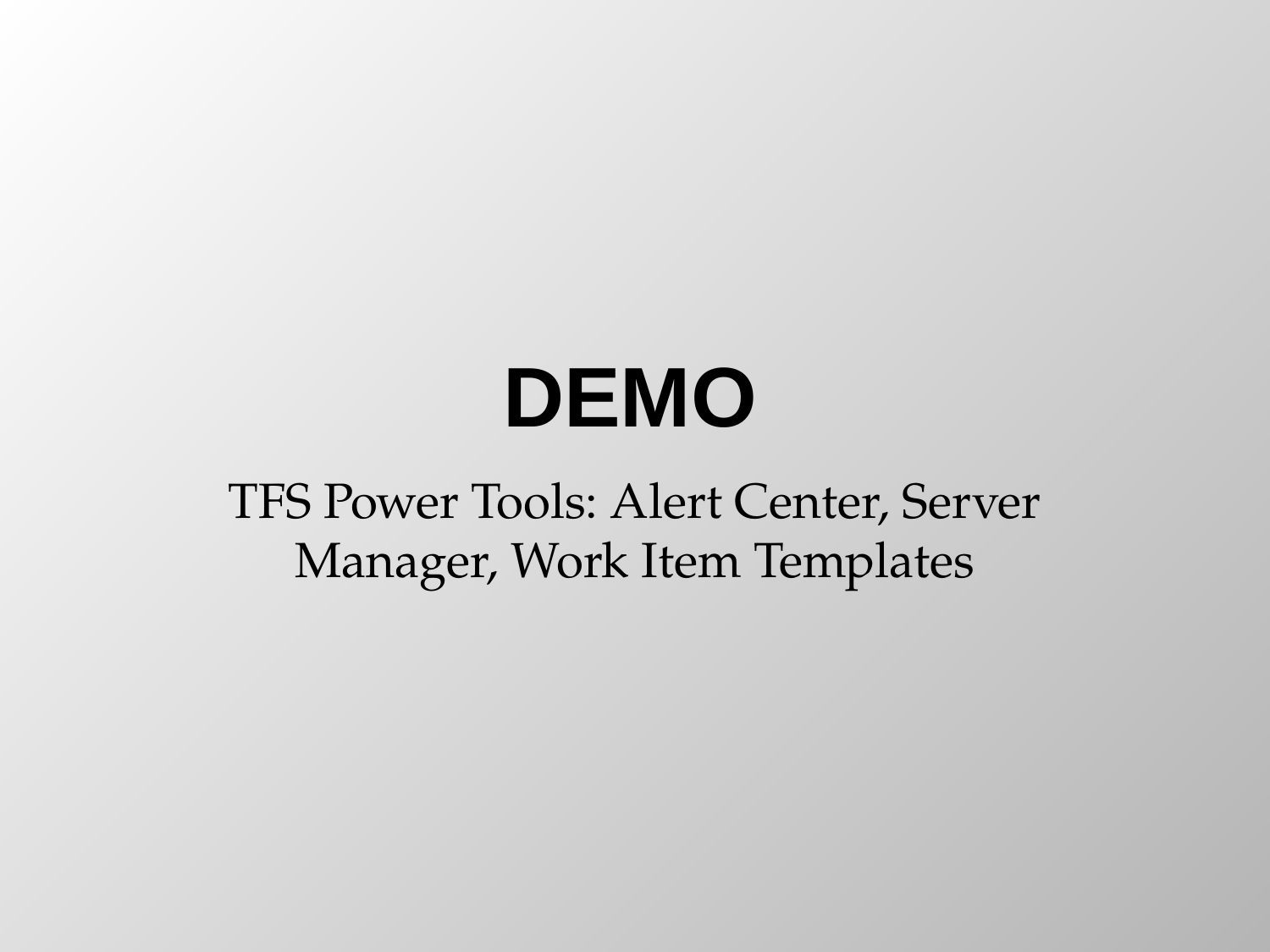

# Demo
TFS Power Tools: Alert Center, Server Manager, Work Item Templates